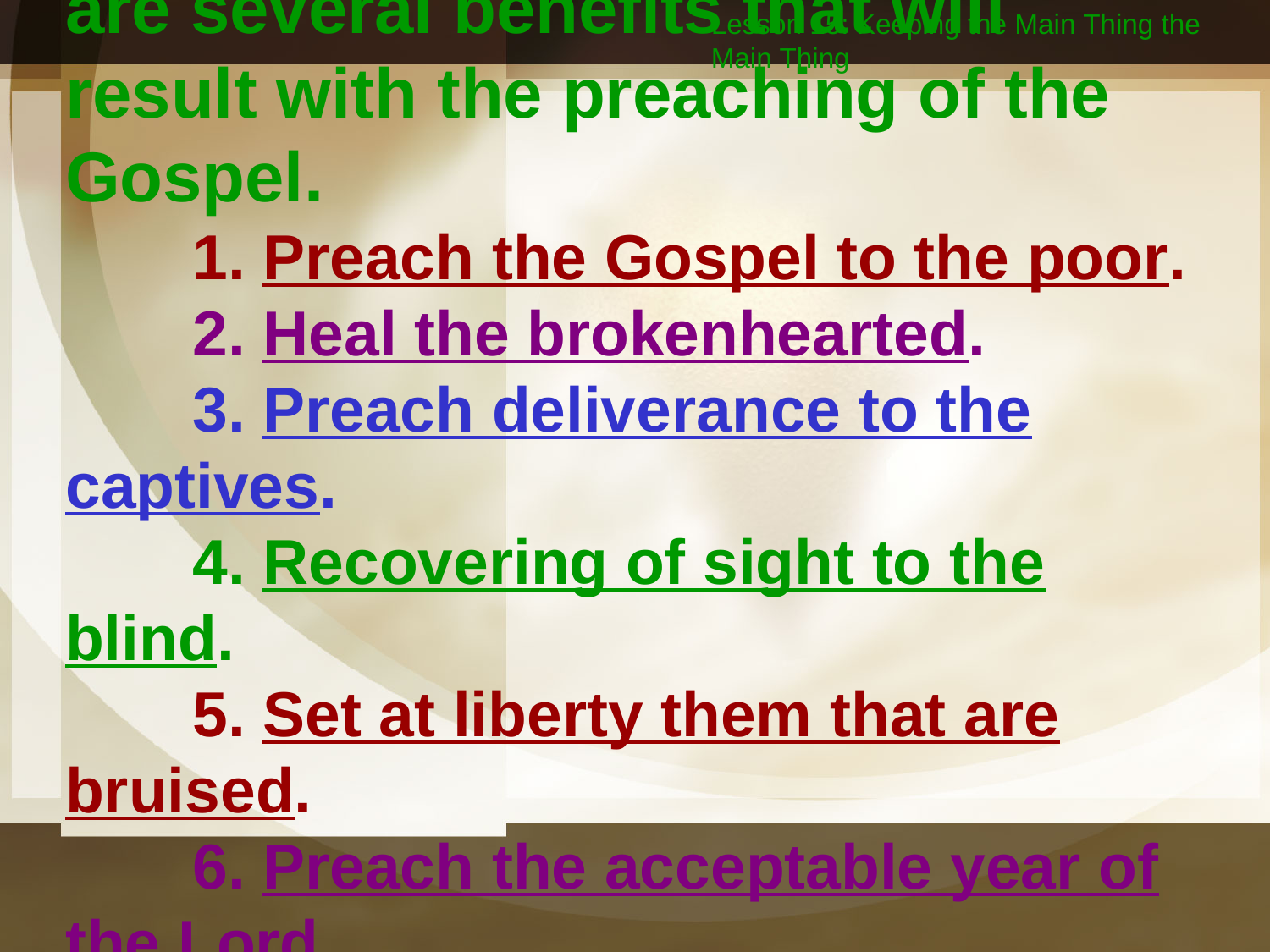

Lesson 15: Keeping the Main Thing the Main Thing
According to this prophecy, there are several benefits that will result with the preaching of the Gospel.
	1. Preach the Gospel to the poor.
	2. Heal the brokenhearted.
	3. Preach deliverance to the captives.
	4. Recovering of sight to the blind.
	5. Set at liberty them that are bruised.
	6. Preach the acceptable year of the Lord.